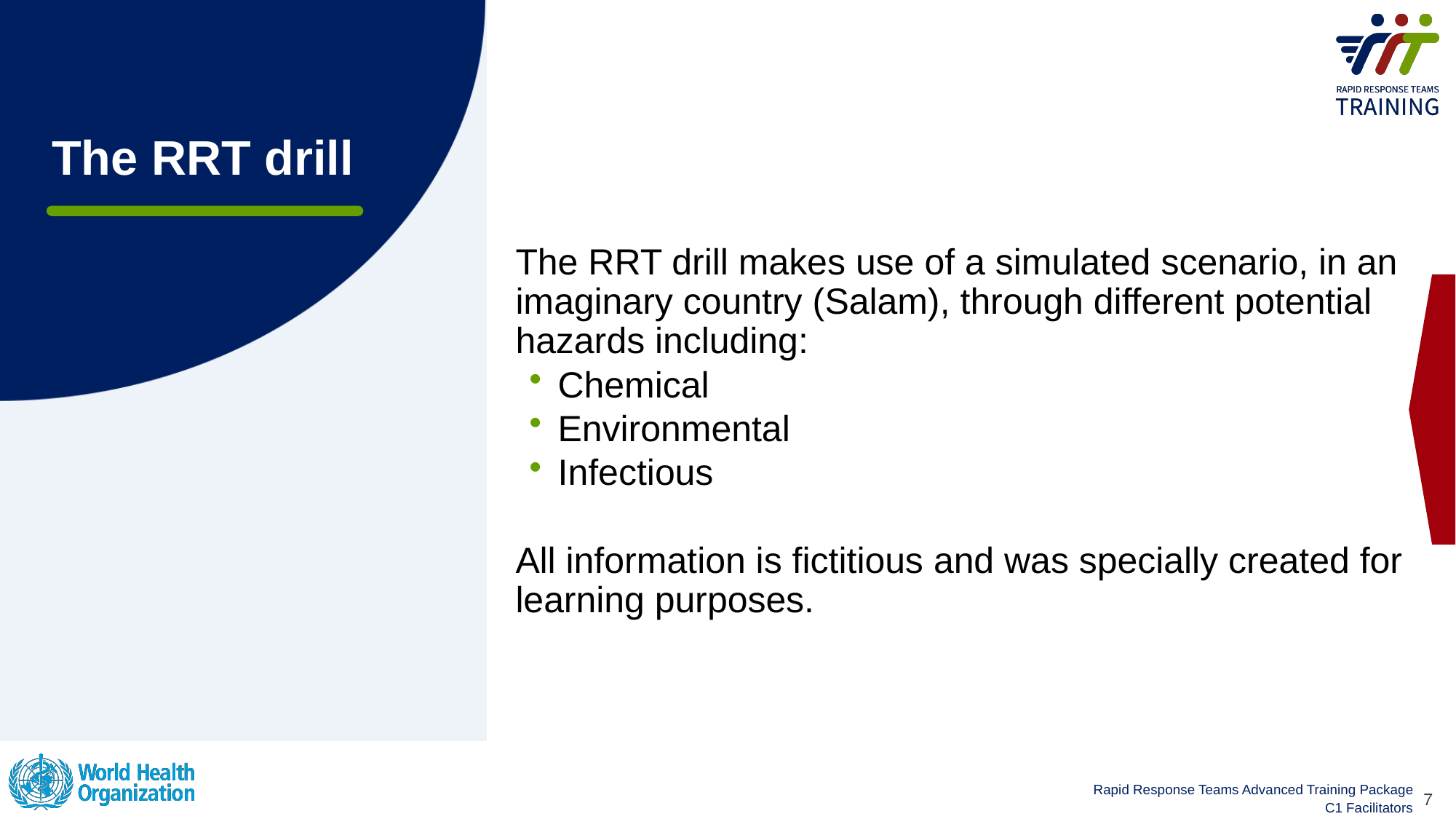

# The RRT drill
The RRT drill makes use of a simulated scenario, in an imaginary country (Salam), through different potential hazards including:
Chemical
Environmental
Infectious

All information is fictitious and was specially created for learning purposes.